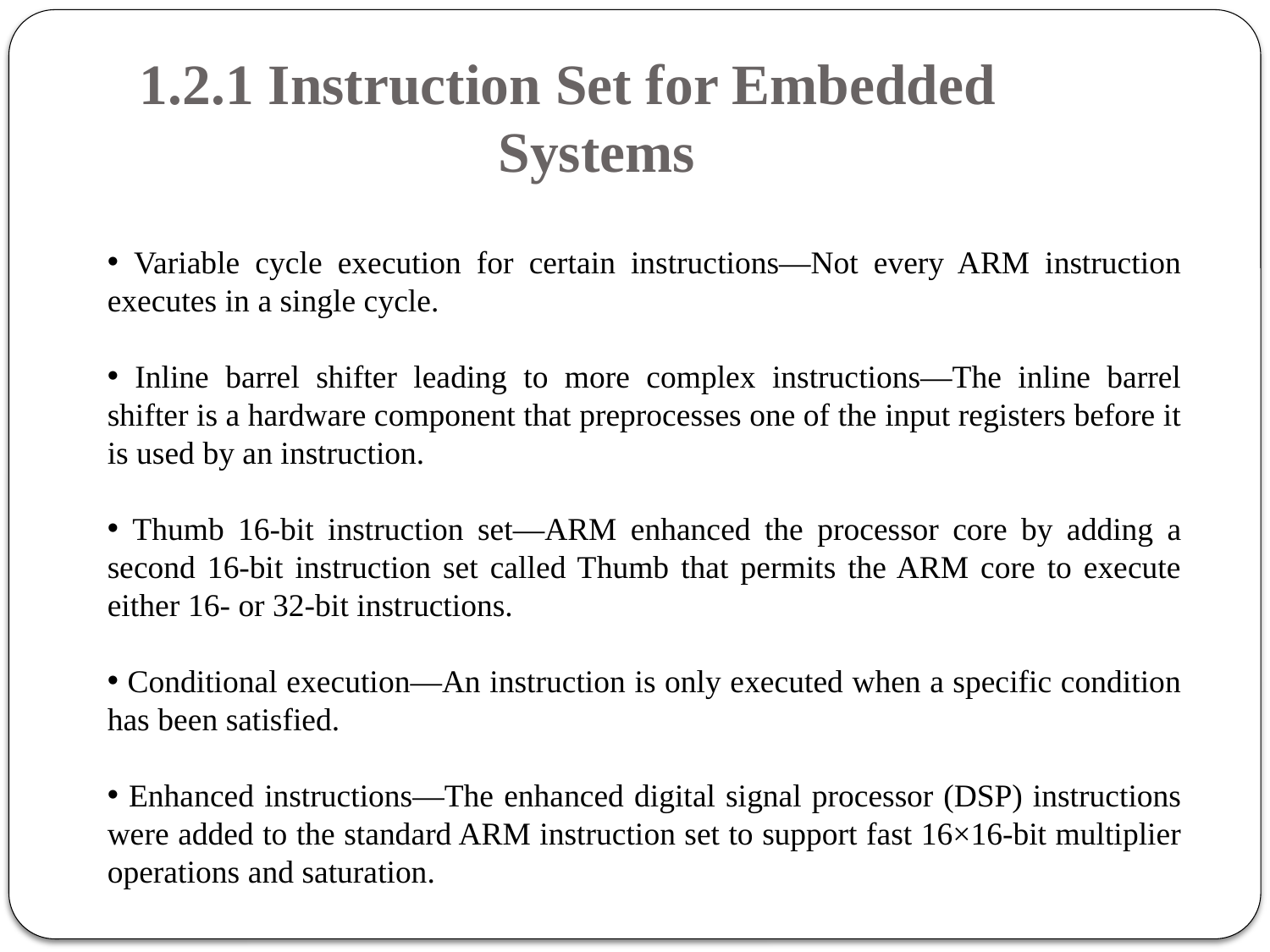

# 1.2.1 Instruction Set for Embedded Systems
 Variable cycle execution for certain instructions—Not every ARM instruction executes in a single cycle.

 Inline barrel shifter leading to more complex instructions—The inline barrel shifter is a hardware component that preprocesses one of the input registers before it is used by an instruction.

 Thumb 16-bit instruction set—ARM enhanced the processor core by adding a second 16-bit instruction set called Thumb that permits the ARM core to execute either 16- or 32-bit instructions.

 Conditional execution—An instruction is only executed when a specific condition has been satisfied.

 Enhanced instructions—The enhanced digital signal processor (DSP) instructions were added to the standard ARM instruction set to support fast 16×16-bit multiplier operations and saturation.